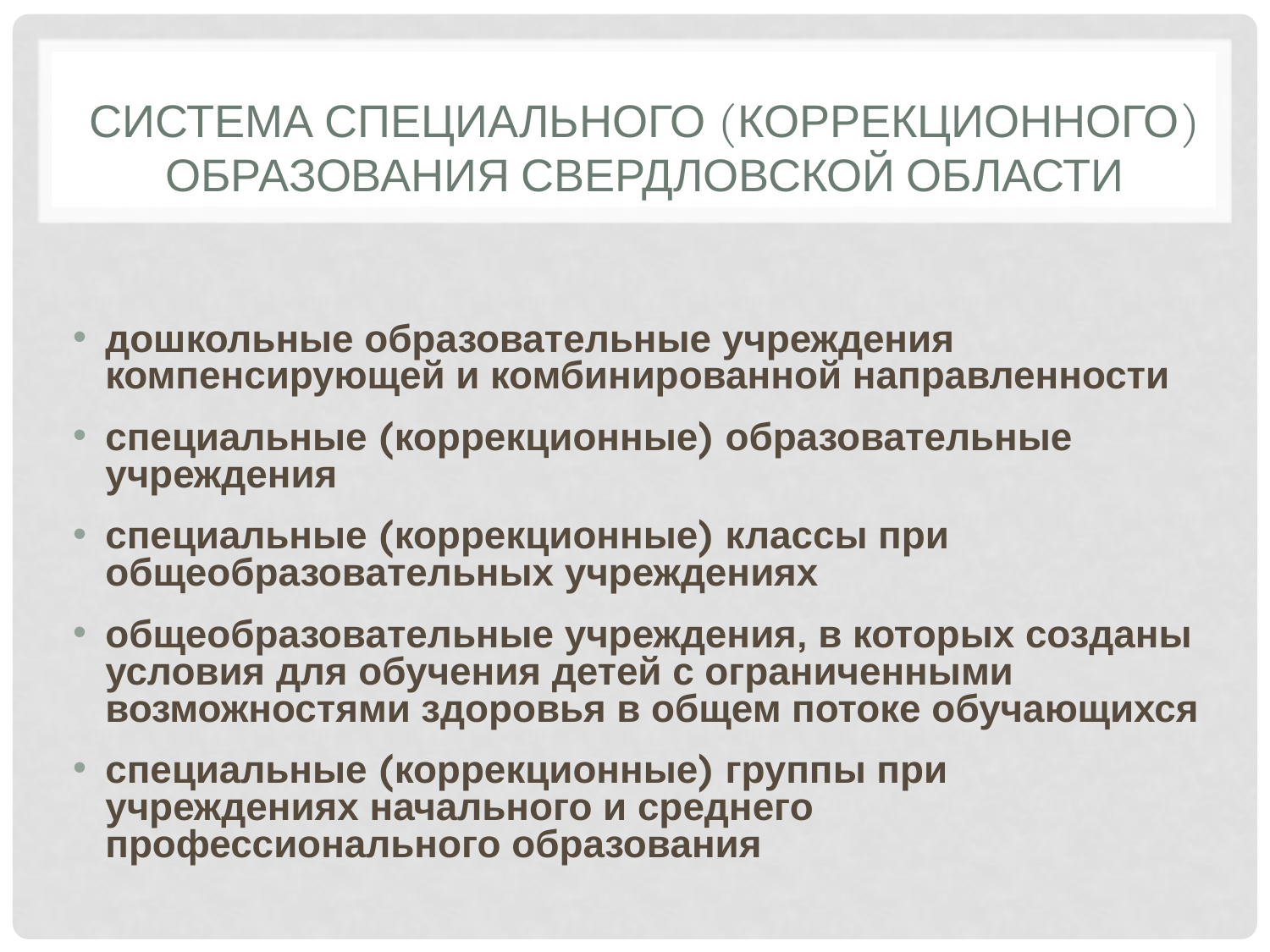

# Система специального (коррекционного) образования Свердловской области
дошкольные образовательные учреждения компенсирующей и комбинированной направленности

специальные (коррекционные) образовательные учреждения

специальные (коррекционные) классы при общеобразовательных учреждениях

общеобразовательные учреждения, в которых созданы условия для обучения детей с ограниченными возможностями здоровья в общем потоке обучающихся

специальные (коррекционные) группы при учреждениях начального и среднего профессионального образования